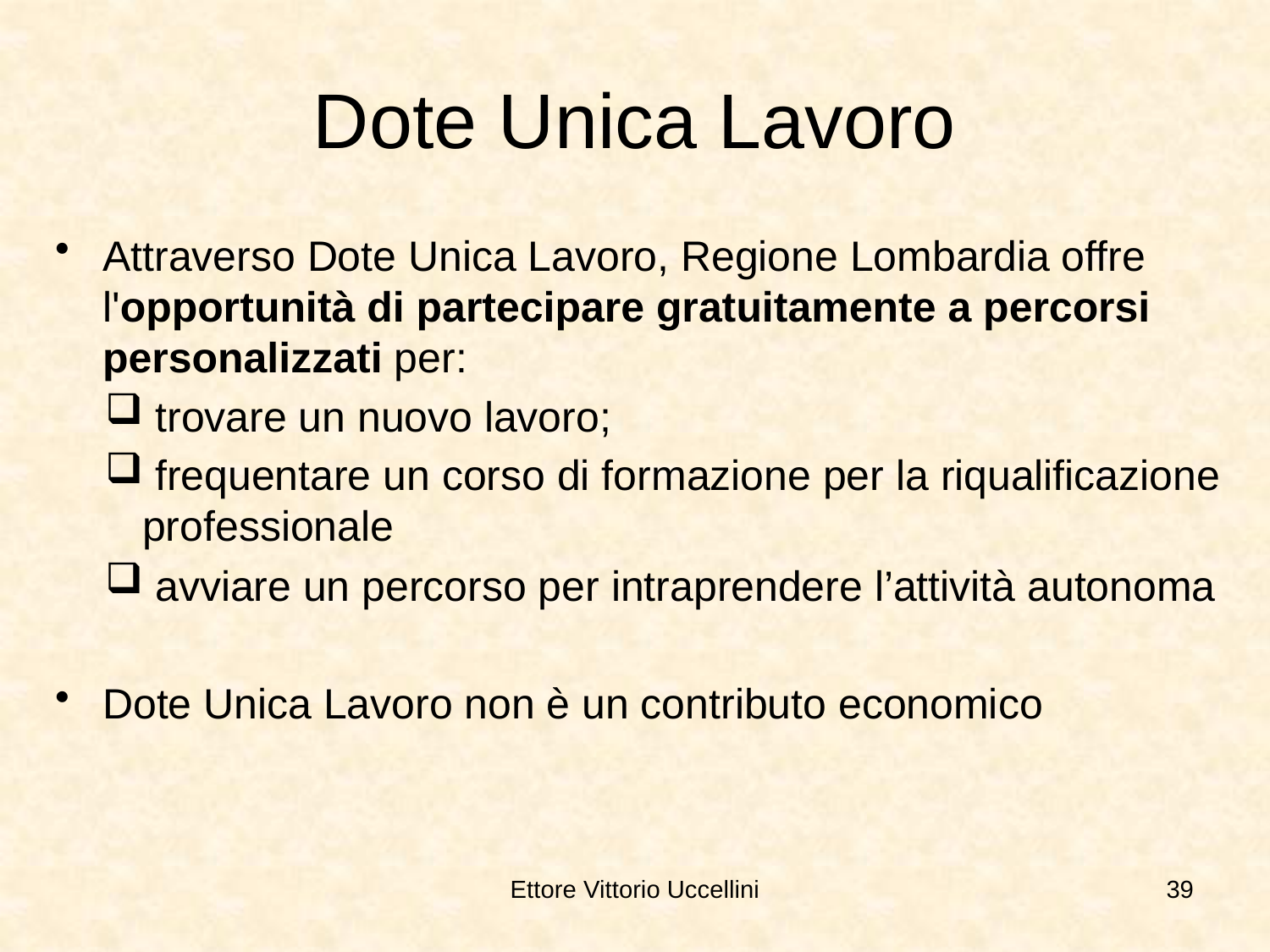

# Dote Unica Lavoro
Attraverso Dote Unica Lavoro, Regione Lombardia offre l'opportunità di partecipare gratuitamente a percorsi personalizzati per:
 trovare un nuovo lavoro;
 frequentare un corso di formazione per la riqualificazione professionale
 avviare un percorso per intraprendere l’attività autonoma

Dote Unica Lavoro non è un contributo economico

Ettore Vittorio Uccellini
39